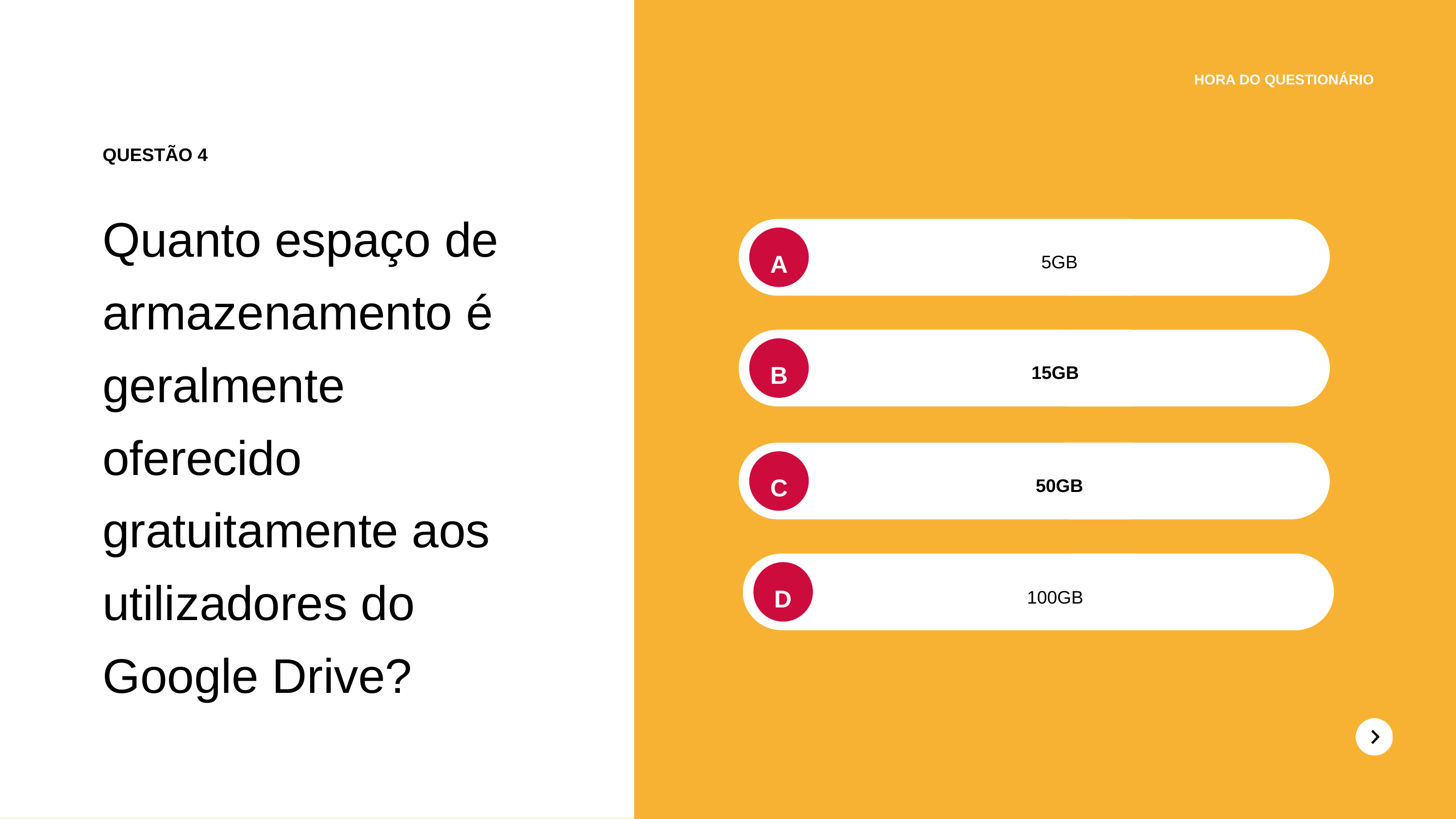

HORA DO QUESTIONÁRIO
QUESTÃO 4
Quanto espaço de armazenamento é geralmente oferecido gratuitamente aos utilizadores do Google Drive?

A
5GB

B
15GB

C
50GB

D
100GB